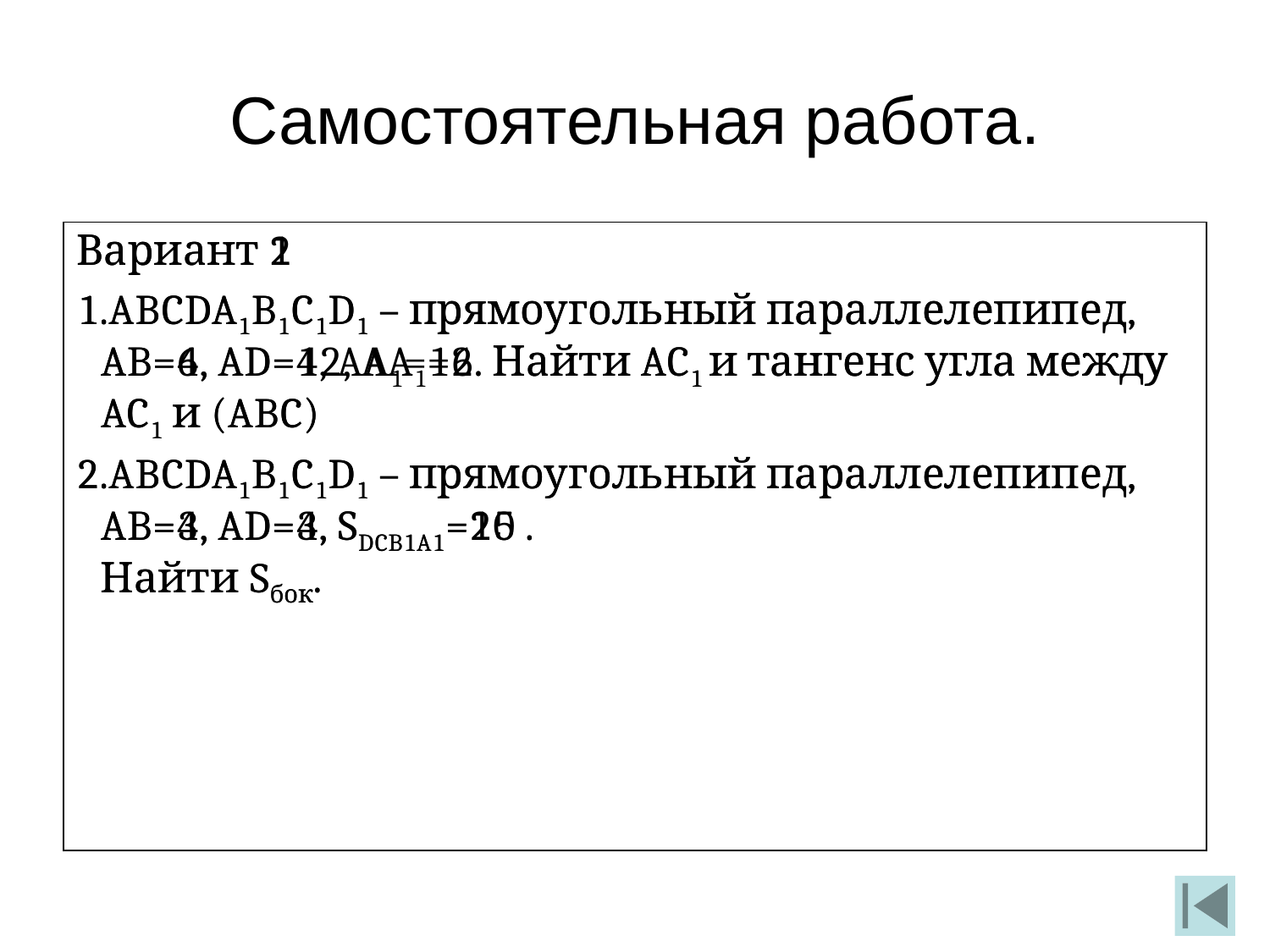

# Самостоятельная работа.
Вариант 1
ABCDA1B1C1D1 – прямоугольный параллелепипед,
AB=6, AD=4, AA1=12. Найти AC1 и тангенс угла между AC1 и (ABC)
ABCDA1B1C1D1 – прямоугольный параллелепипед,
AB=4, AD=3, SDCB1A1=20 .
Найти Sбок.
Вариант 2
ABCDA1B1C1D1 – прямоугольный параллелепипед,
AB=4, AD=12, AA1=6. Найти AC1 и тангенс угла между AC1 и (ABC)
ABCDA1B1C1D1 – прямоугольный параллелепипед,
AB=3, AD=4, SDCB1A1=15 .
Найти Sбок.